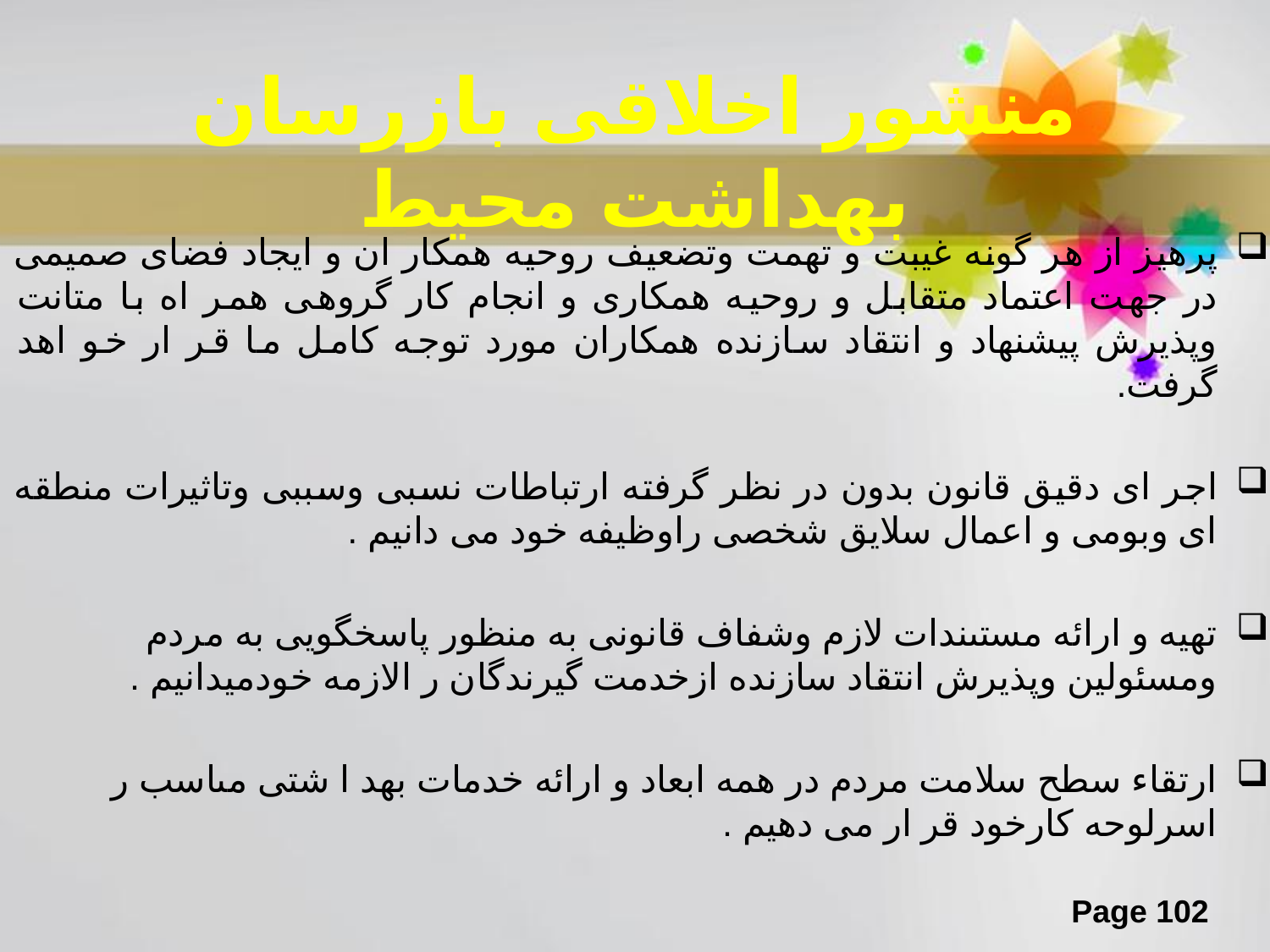

# منشور اخلاقی بازرسان بهداشت محیط
پرهیز از هر گونه غیبت و تهمت وتضعیف روحیه همکار ان و ایجاد فضای صمیمی در جهت اعتماد متقابل و روحیه همکاری و انجام کار گروهی همر اه با متانت وپذیرش پیشنهاد و انتقاد سازنده همکاران مورد توجه کامل ما قر ار خو اهد گرفت.

اجر ای دقیق قانون بدون در نظر گرفته ارتباطات نسبی وسببی وتاثیرات منطقه ای وبومی و اعمال سلایق شخصی راوظیفه خود می دانیم .

تهیه و ارائه مستىندات لازم وشفاف قانونی به منظور پاسخگویی به مردم ومسئولین وپذیرش انتقاد سازنده ازخدمت گیرندگان ر الازمه خودمیدانیم .

ارتقاء سطح سلامت مردم در همه ابعاد و ارائه خدمات بهد ا شتی مىاسب ر اسرلوحه کارخود قر ار می دهیم .